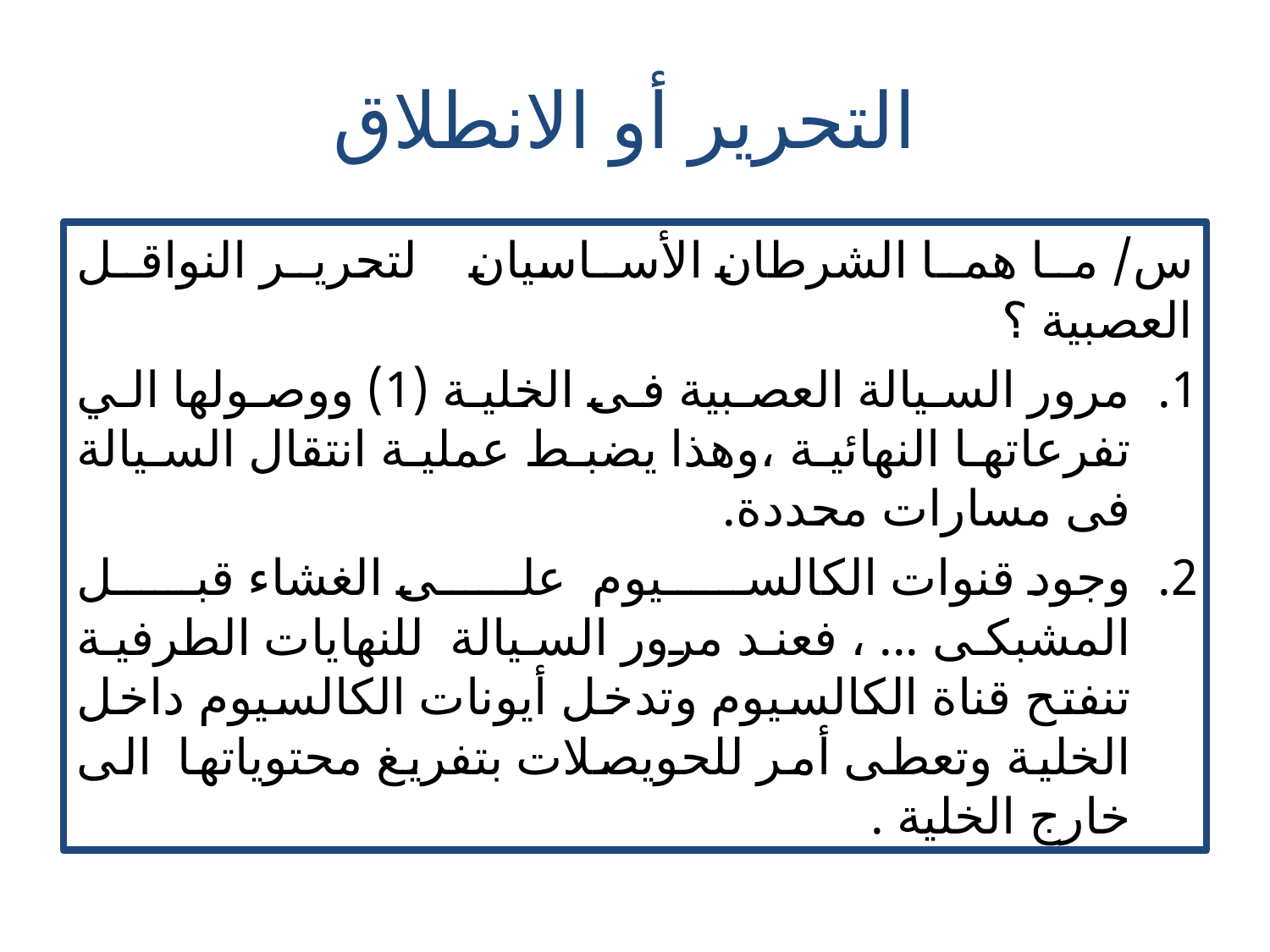

# التحرير أو الانطلاق
س/ ما هما الشرطان الأساسيان    لتحرير النواقل العصبية ؟
مرور السيالة العصبية فى الخلية (1) ووصولها الي تفرعاتها النهائية ،وهذا يضبط عملية انتقال السيالة فى مسارات محددة.
وجود قنوات الكالسيوم  على الغشاء قبل المشبكى ...، فعند مرور السيالة  للنهايات الطرفية تنفتح قناة الكالسيوم وتدخل أيونات الكالسيوم داخل الخلية وتعطى أمر للحويصلات بتفريغ محتوياتها  الى خارج الخلية .